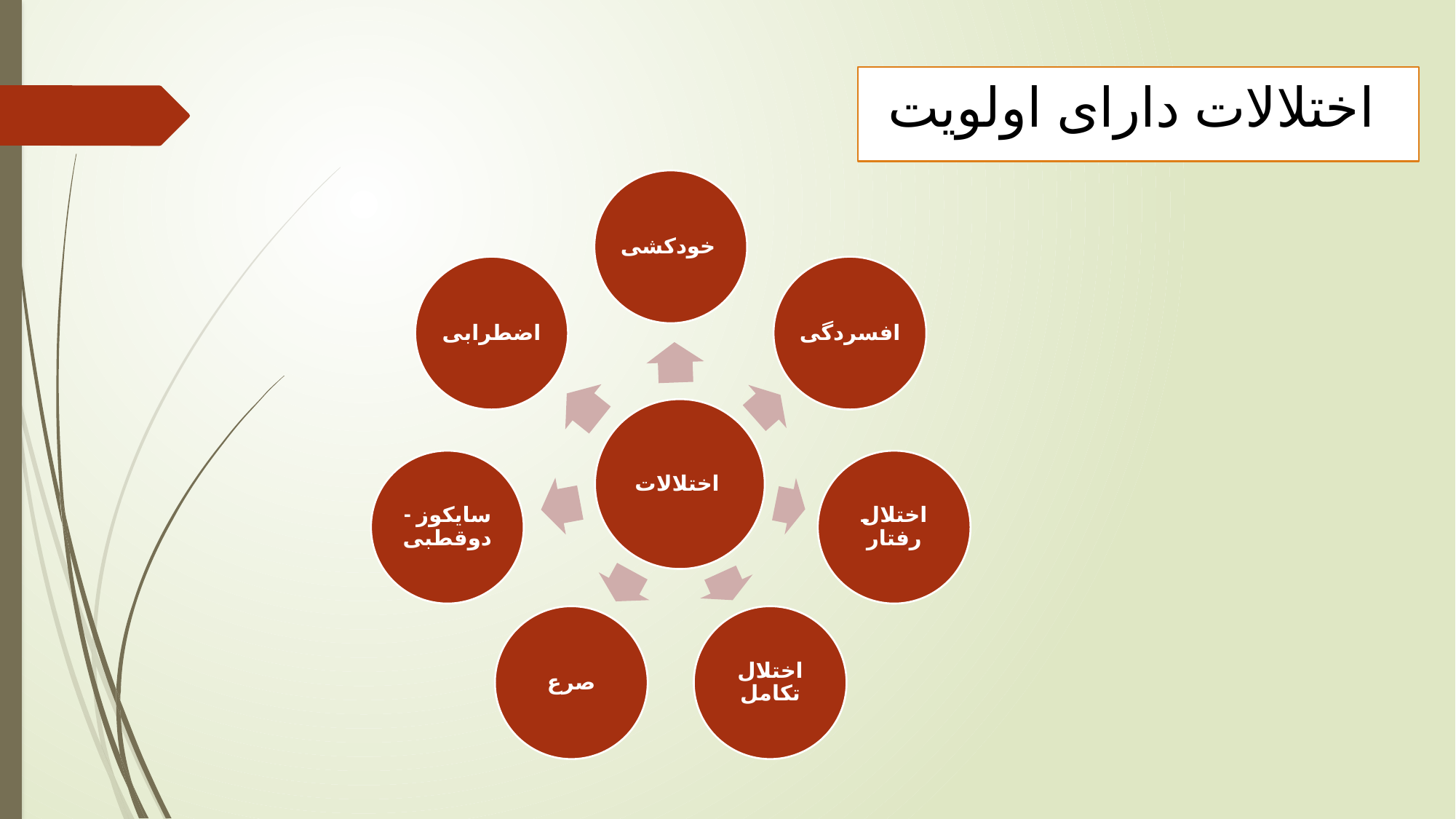

# اختلالات دارای اولویت
اختلالات

خودکشی

افسردگی

اختلال رفتار

اختلال تکامل

صرع

سایکوز -دوقطبی

اضطرابی